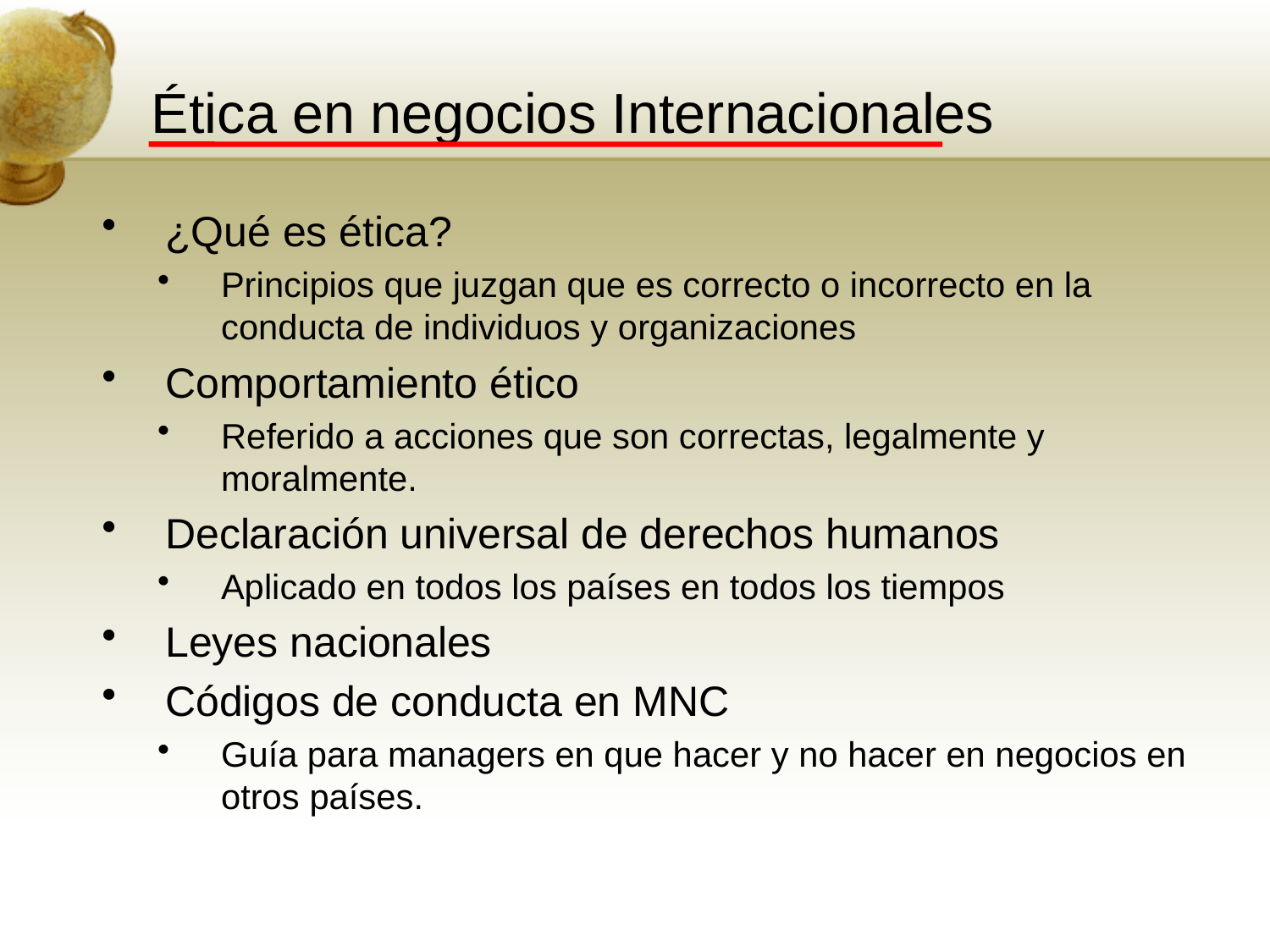

# Ética en negocios Internacionales

¿Qué es ética?
Principios que juzgan que es correcto o incorrecto en la conducta de individuos y organizaciones
Comportamiento ético
Referido a acciones que son correctas, legalmente y moralmente.
Declaración universal de derechos humanos
Aplicado en todos los países en todos los tiempos
Leyes nacionales
Códigos de conducta en MNC
Guía para managers en que hacer y no hacer en negocios en otros países.